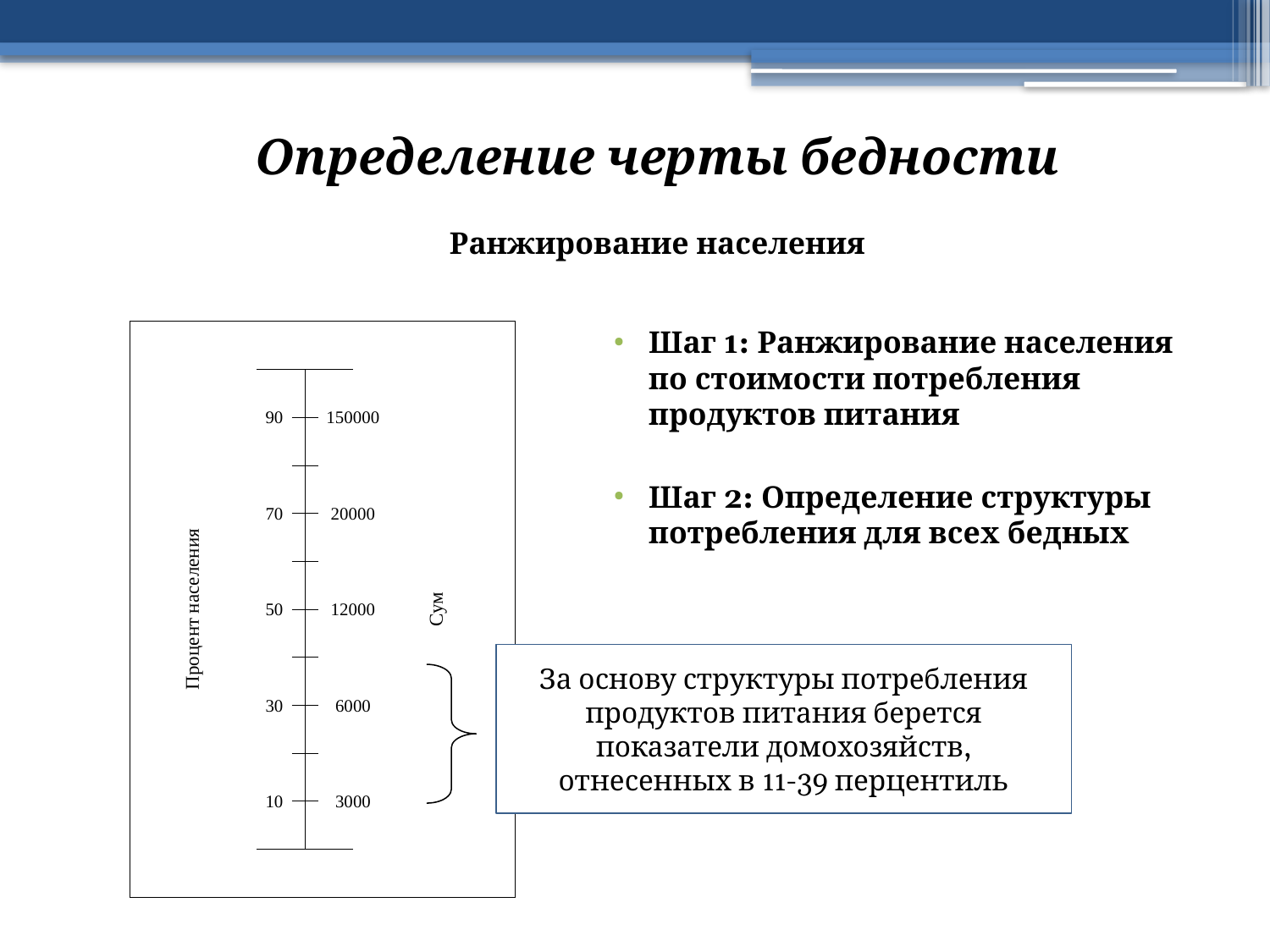

Определение черты бедности
Ранжирование населения
|  |  |  |  |  |  |  |  |  |  |  |  |  |
| --- | --- | --- | --- | --- | --- | --- | --- | --- | --- | --- | --- | --- |
|  |  |  |  |  |  |  |  |  |  |  |  |  |
|  |  |  |  |  |  |  |  |  |  |  |  |  |
|  |  | Процент населения |  |  |  |  |  |  |  | Сум |  |  |
|  |  |  |  | 90 |  |  | 150000 |  |  |  |  |  |
|  |  |  |  |  |  |  |  |  |  |  |  |  |
|  |  |  |  |  |  |  |  |  |  |  |  |  |
|  |  |  |  |  |  |  |  |  |  |  |  |  |
|  |  |  |  | 70 |  |  | 20000 |  |  |  |  |  |
|  |  |  |  |  |  |  |  |  |  |  |  |  |
|  |  |  |  |  |  |  |  |  |  |  |  |  |
|  |  |  |  |  |  |  |  |  |  |  |  |  |
|  |  |  |  | 50 |  |  | 12000 |  |  |  |  |  |
|  |  |  |  |  |  |  |  |  |  |  |  |  |
|  |  |  |  |  |  |  |  |  |  |  |  |  |
|  |  |  |  |  |  |  |  |  |  |  |  |  |
|  |  |  |  | 30 |  |  | 6000 |  |  |  |  |  |
|  |  |  |  |  |  |  |  |  |  |  |  |  |
|  |  |  |  |  |  |  |  |  |  |  |  |  |
|  |  |  |  |  |  |  |  |  |  |  |  |  |
|  |  |  |  | 10 |  |  | 3000 |  |  |  |  |  |
|  |  |  |  |  |  |  |  |  |  |  |  |  |
|  |  |  |  |  |  |  |  |  |  |  |  |  |
|  |  |  |  |  |  |  |  |  |  |  |  |  |
|  |  |  |  |  |  |  |  |  |  |  |  |  |
|  |  |  |  |  |  |  |  |  |  |  |  |  |
Шаг 1: Ранжирование населения
по стоимости потребления
продуктов питания

Шаг 2: Определение структуры потребления для всех бедных
За основу структуры потребления продуктов питания берется показатели домохозяйств, отнесенных в 11-39 перцентиль